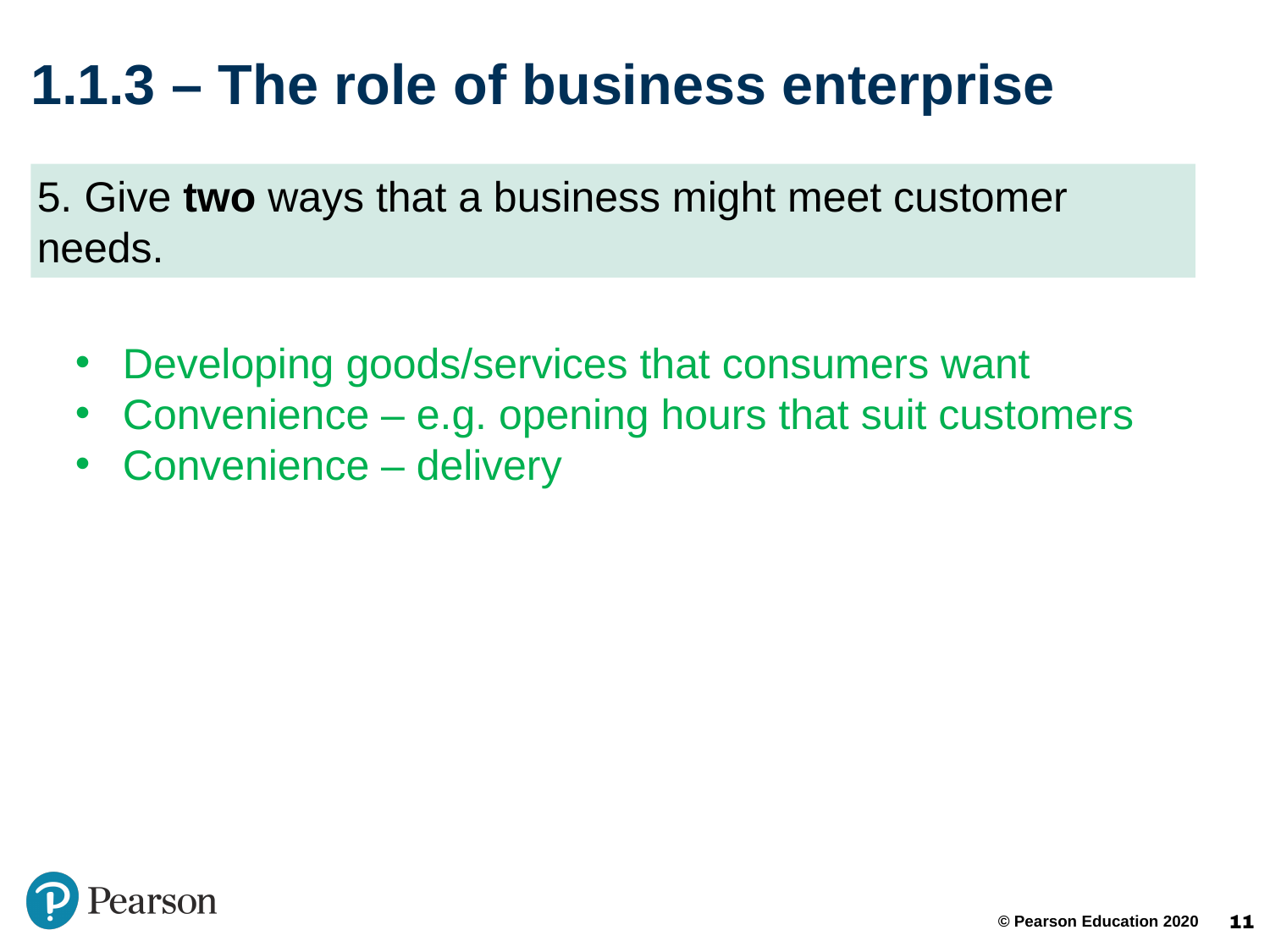

# 1.1.3 – The role of business enterprise
5. Give two ways that a business might meet customer needs.
Developing goods/services that consumers want
Convenience – e.g. opening hours that suit customers
Convenience – delivery
11